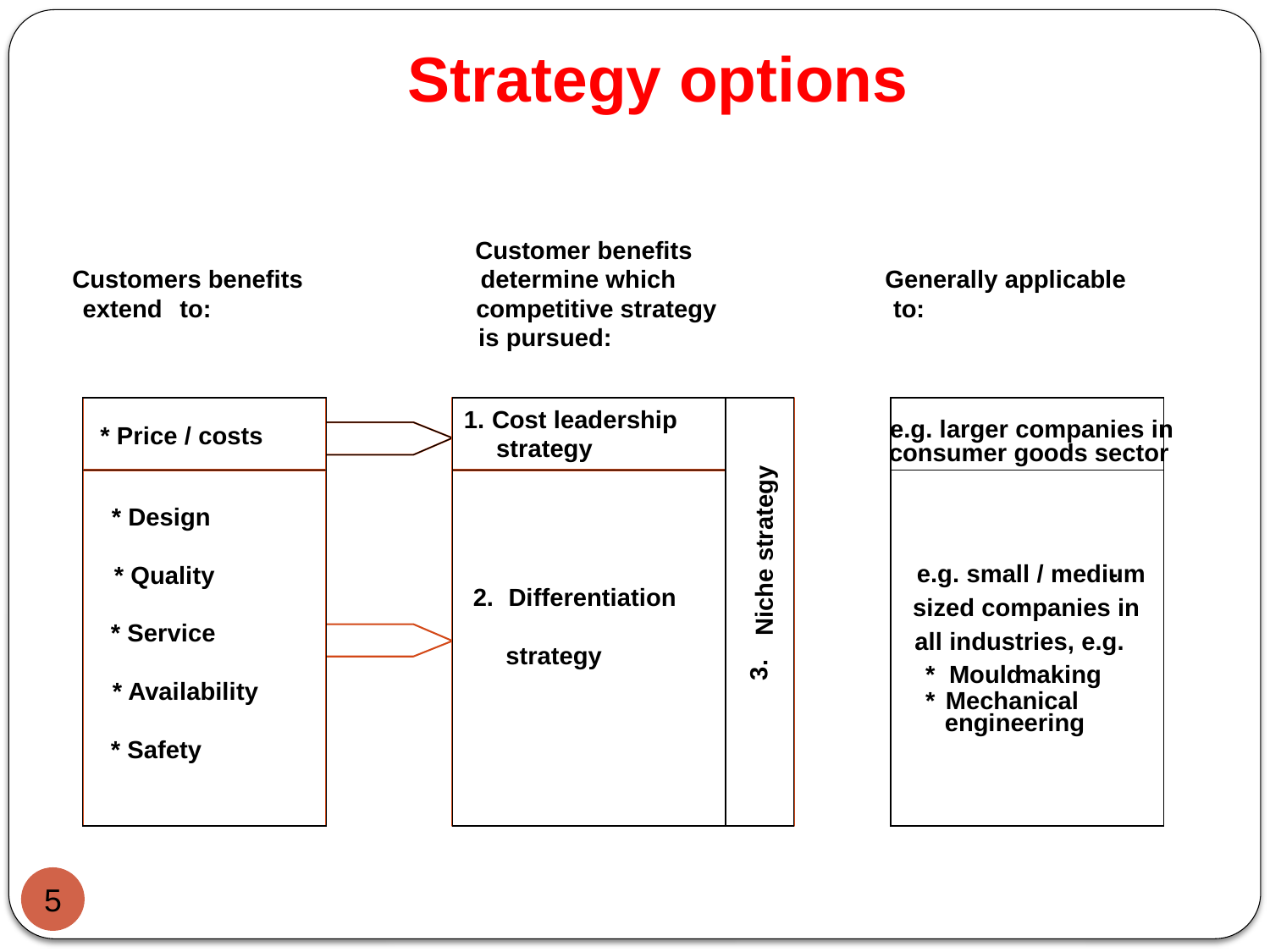

# Strategy options

Customer benefits

Customers benefits
determine which
Generally applicable
extend
to:
competitive strategy
to:
is pursued:

1.
Cost leadership
e.g. larger companies in
* Price / costs

strategy
consumer goods sector

* Design
Niche strategy
e.g. small / medium
-
* Quality
2.
Differentiation
sized companies in
* Service

all industries, e.g.
strategy
3.
*
Mould

making
* Availability
*
Mechanical
engineering
* Safety
5